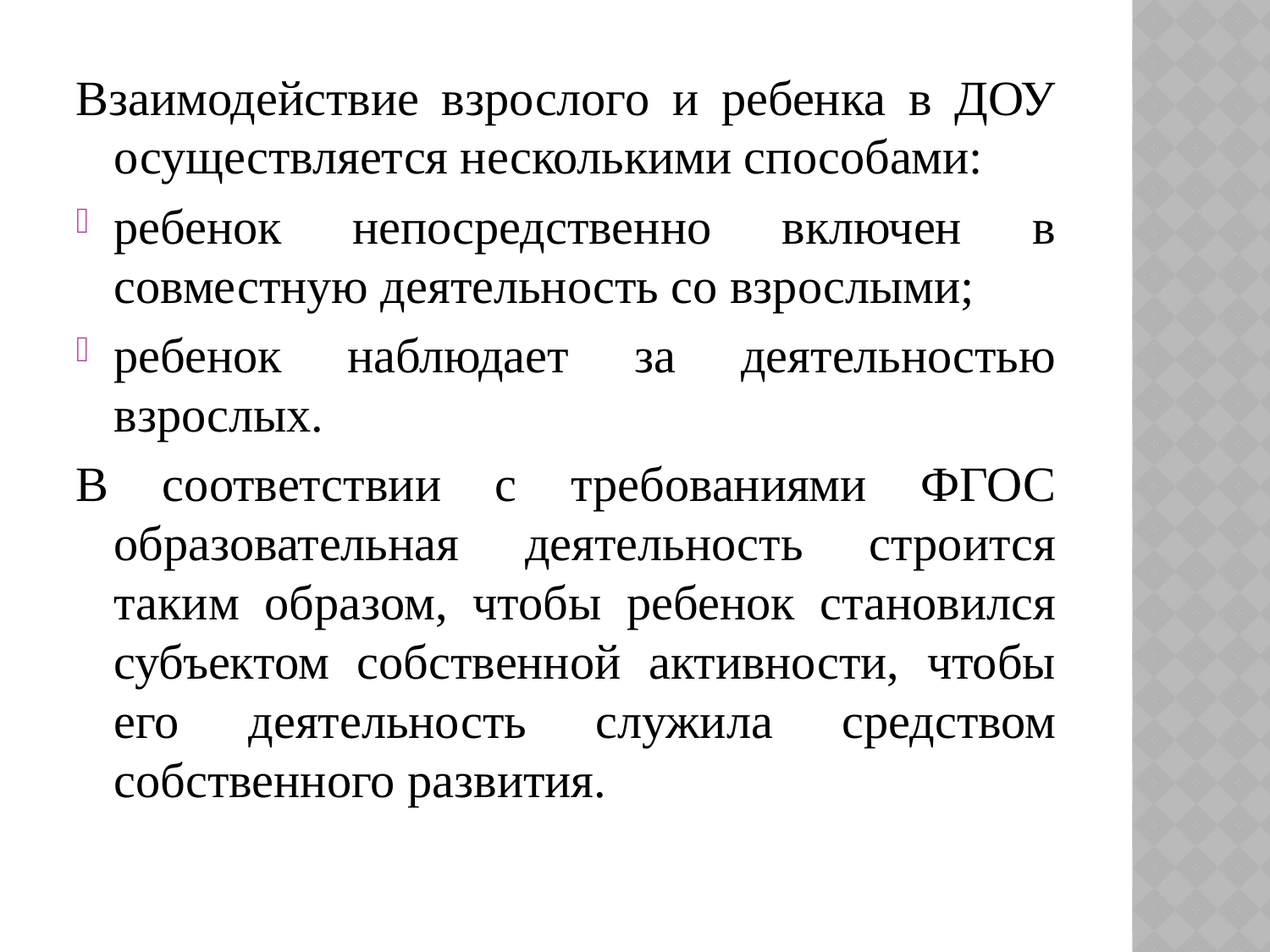

Взаимодействие взрослого и ребенка в ДОУ осуществляется несколькими способами:
ребенок непосредственно включен в совместную деятельность со взрослыми;
ребенок наблюдает за деятельностью взрослых.
В соответствии с требованиями ФГОС образовательная деятельность строится таким образом, чтобы ребенок становился субъектом собственной активности, чтобы его деятельность служила средством собственного развития.